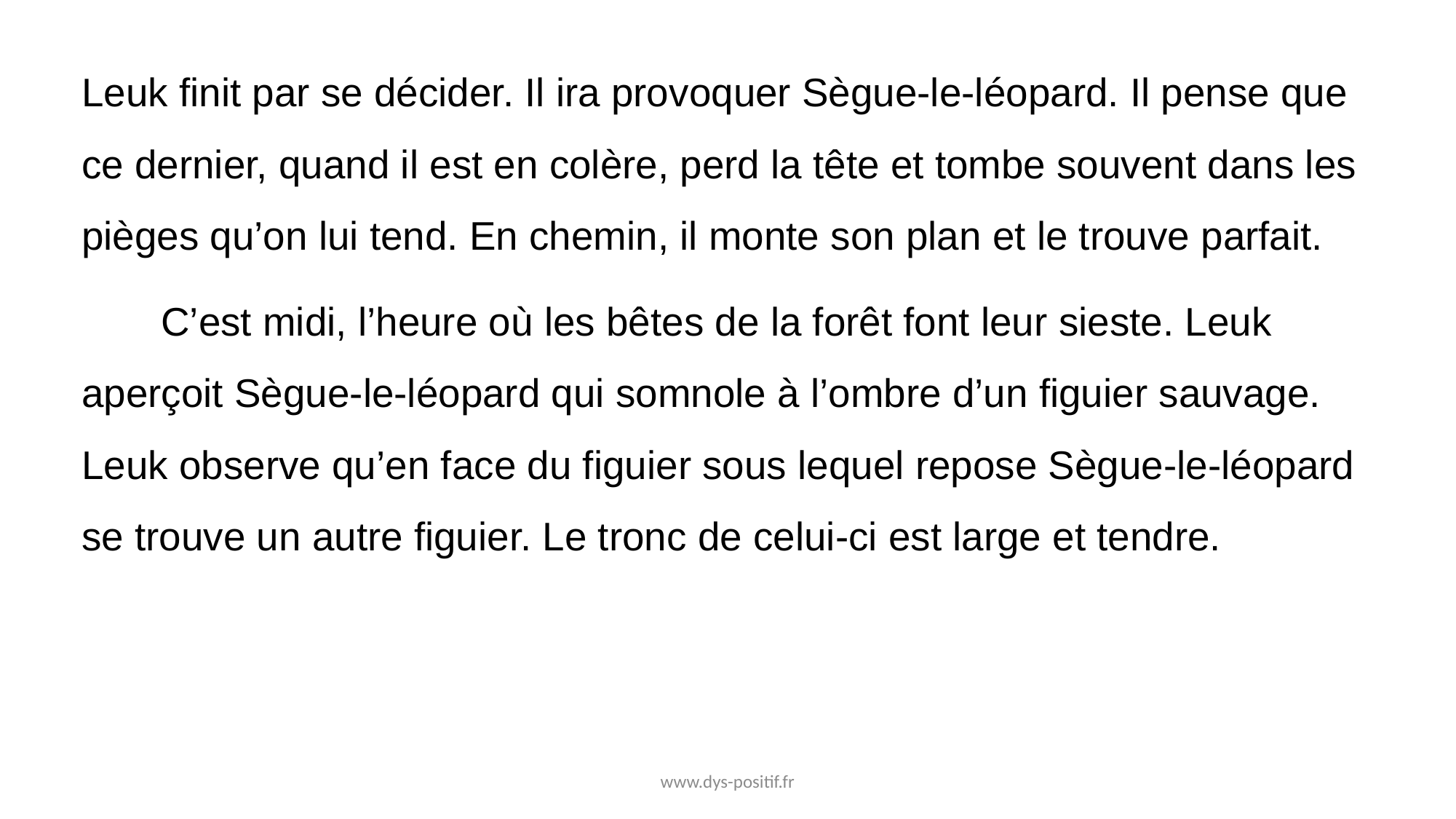

Leuk finit par se décider. Il ira provoquer Sègue-le-léopard. Il pense que ce dernier, quand il est en colère, perd la tête et tombe souvent dans les pièges qu’on lui tend. En chemin, il monte son plan et le trouve parfait.
  C’est midi, l’heure où les bêtes de la forêt font leur sieste. Leuk aperçoit Sègue-le-léopard qui somnole à l’ombre d’un figuier sauvage. Leuk observe qu’en face du figuier sous lequel repose Sègue-le-léopard se trouve un autre figuier. Le tronc de celui-ci est large et tendre.

www.dys-positif.fr